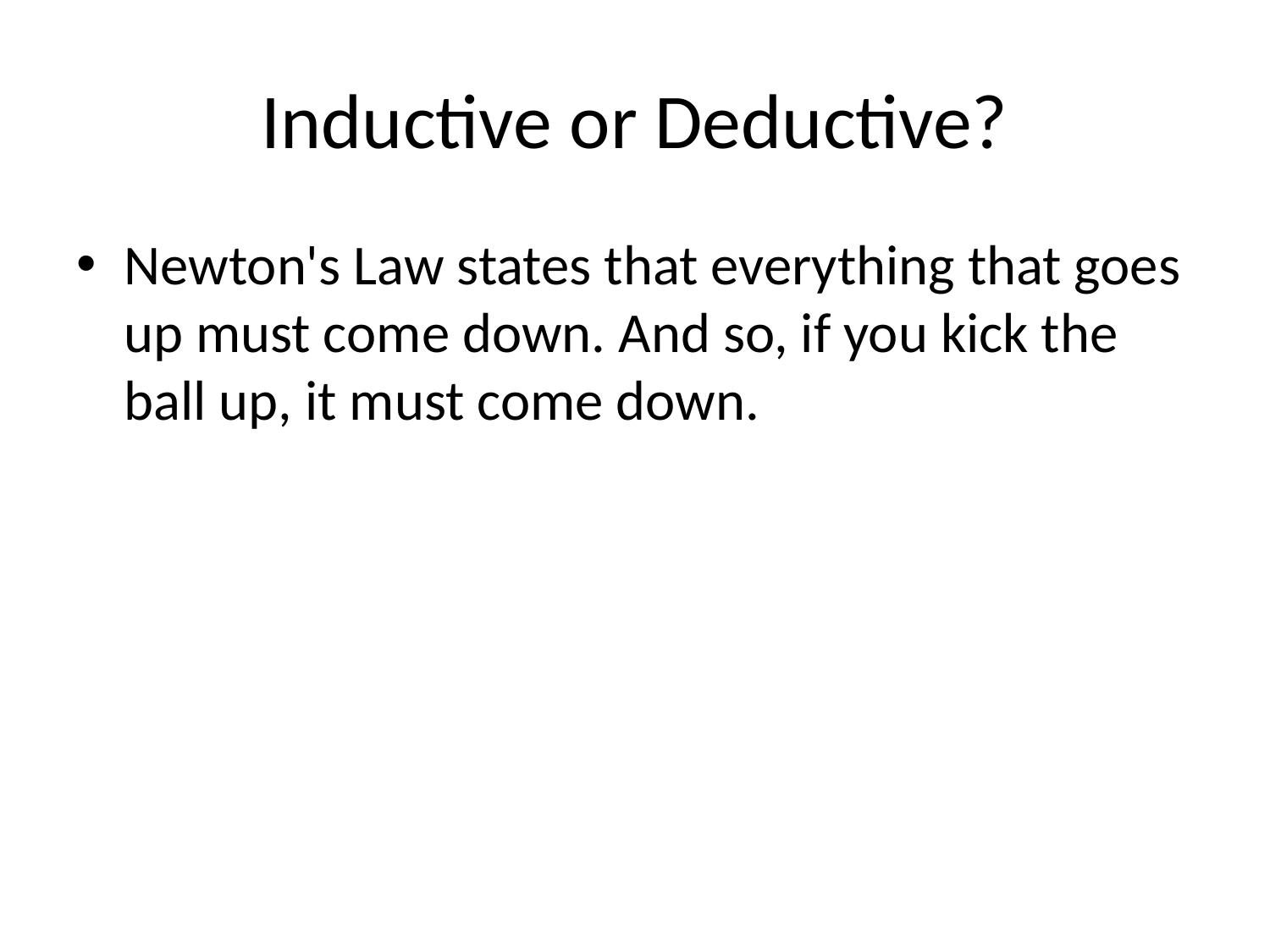

# Inductive or Deductive?
Newton's Law states that everything that goes up must come down. And so, if you kick the ball up, it must come down.